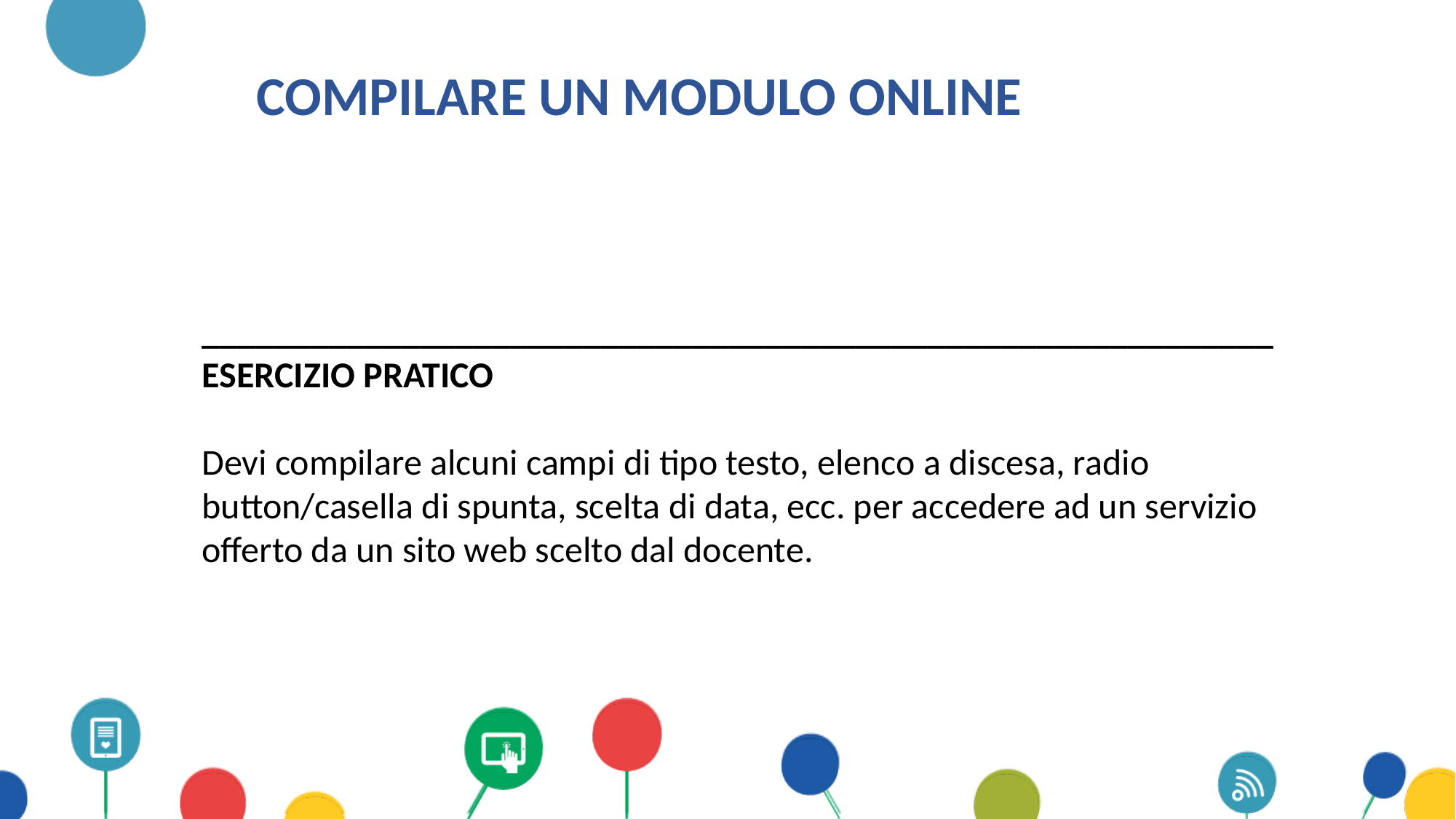

# Compilare un modulo online
___________________________________________________________
ESERCIZIO PRATICO

Devi compilare alcuni campi di tipo testo, elenco a discesa, radio button/casella di spunta, scelta di data, ecc. per accedere ad un servizio offerto da un sito web scelto dal docente.